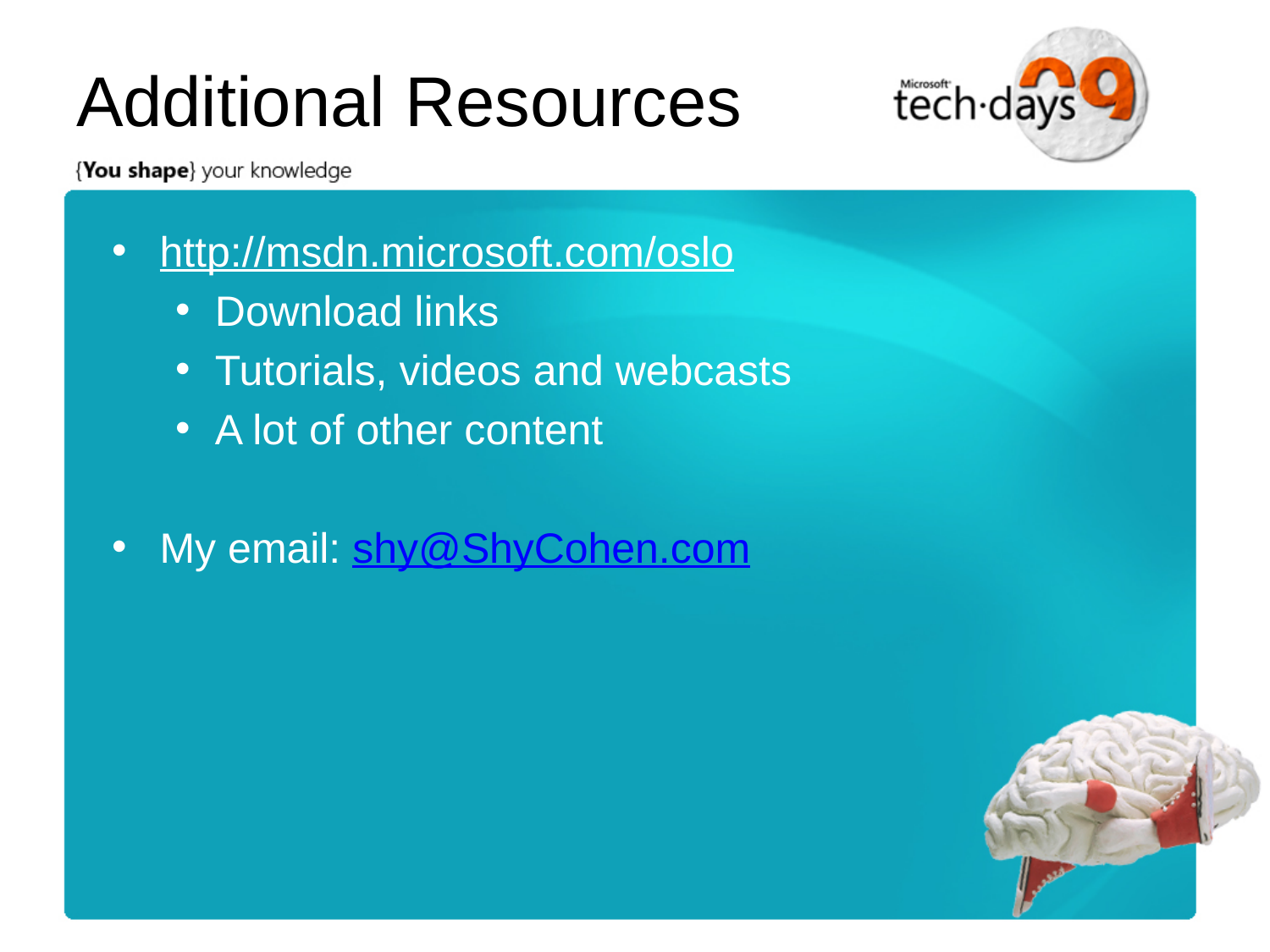

# Additional Resources
http://msdn.microsoft.com/oslo
Download links
Tutorials, videos and webcasts
A lot of other content

My email: shy@ShyCohen.com